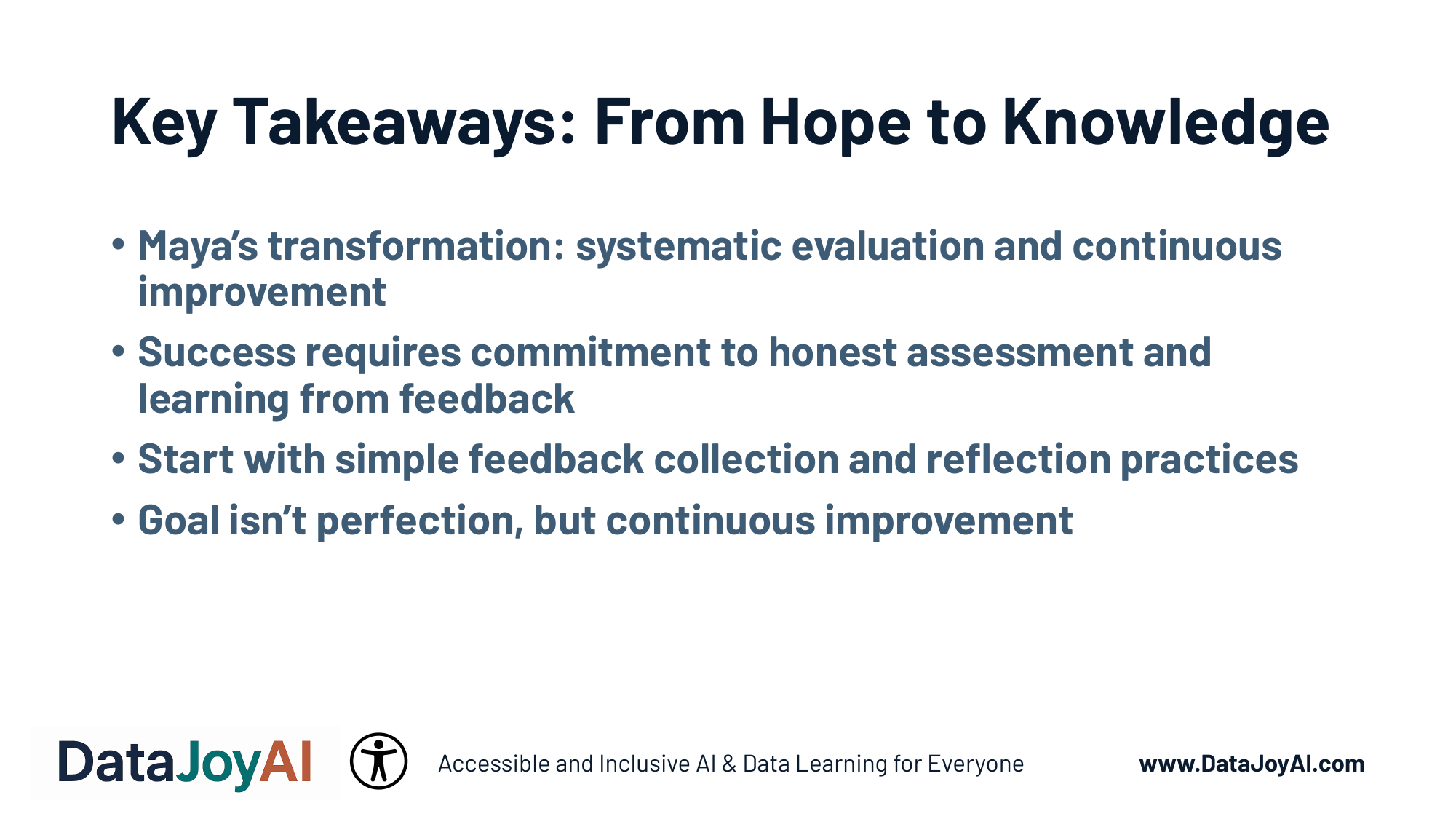

# Key Takeaways: From Hope to Knowledge
Maya’s transformation: systematic evaluation and continuous improvement
Success requires commitment to honest assessment and learning from feedback
Start with simple feedback collection and reflection practices
Goal isn’t perfection, but continuous improvement